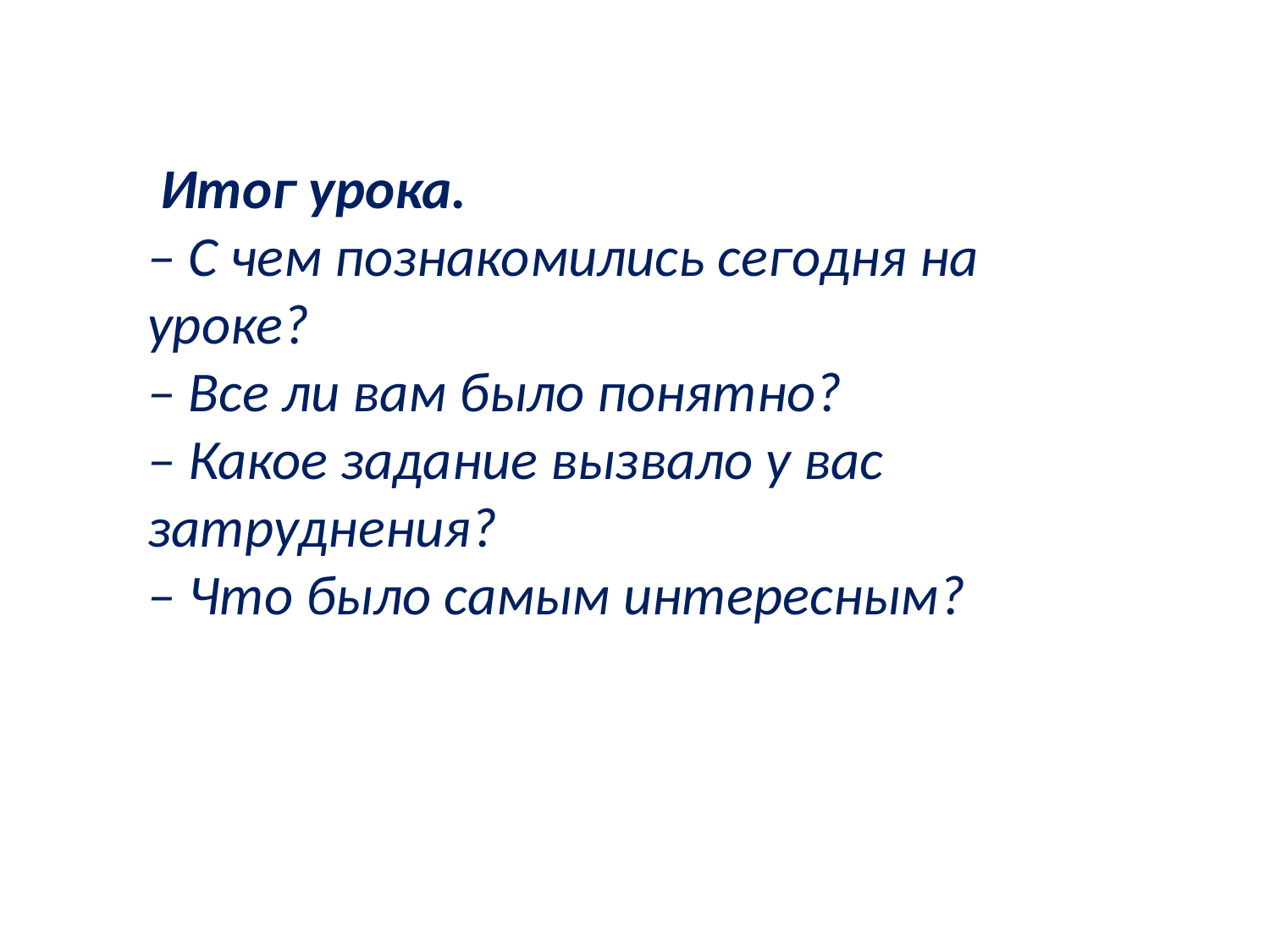

Итог урока.
– С чем познакомились сегодня на уроке?
– Все ли вам было понятно?
– Какое задание вызвало у вас затруднения?
– Что было самым интересным?